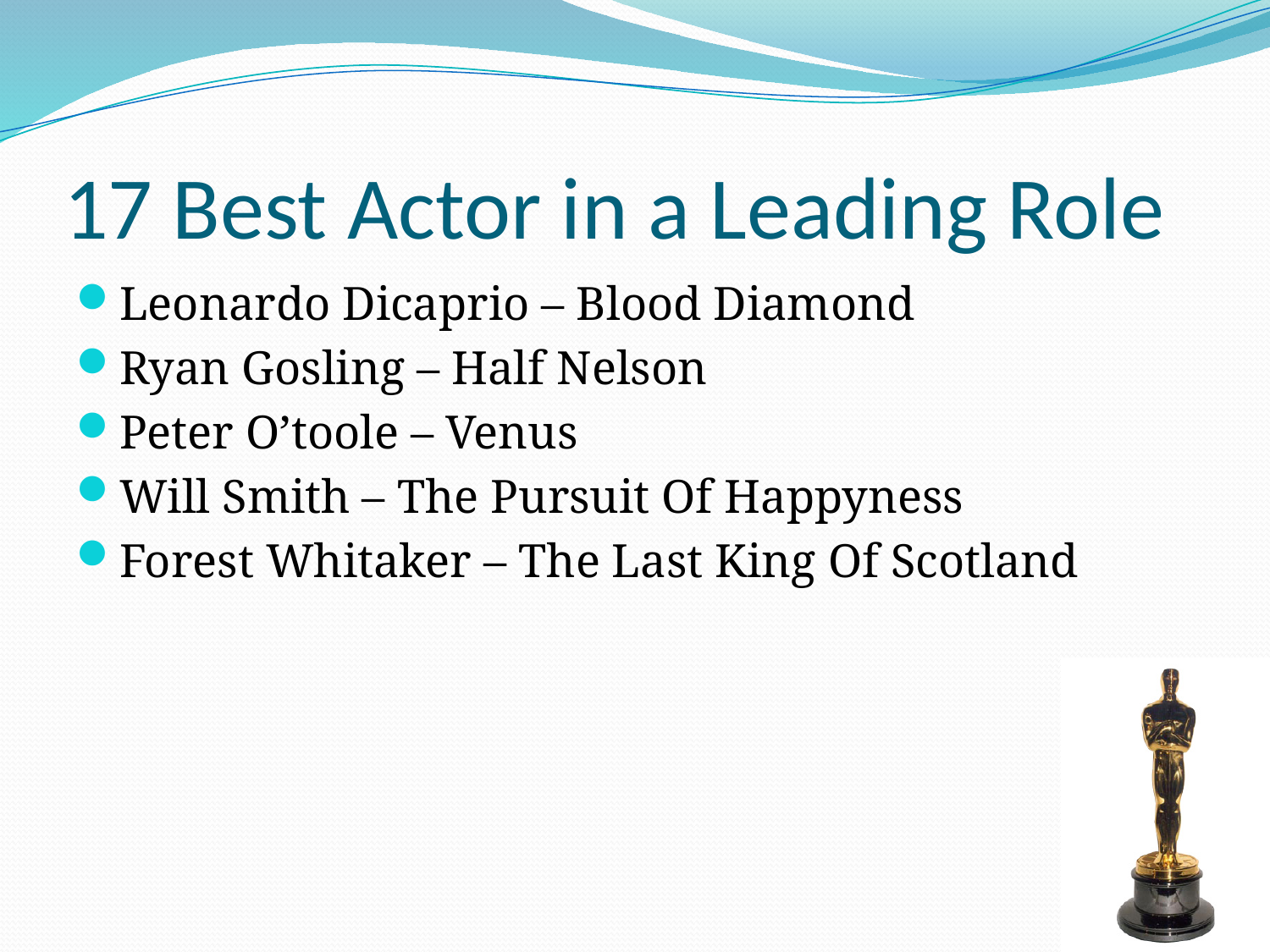

# 17 Best Actor in a Leading Role
Leonardo Dicaprio – Blood Diamond
Ryan Gosling – Half Nelson
Peter O’toole – Venus
Will Smith – The Pursuit Of Happyness
Forest Whitaker – The Last King Of Scotland